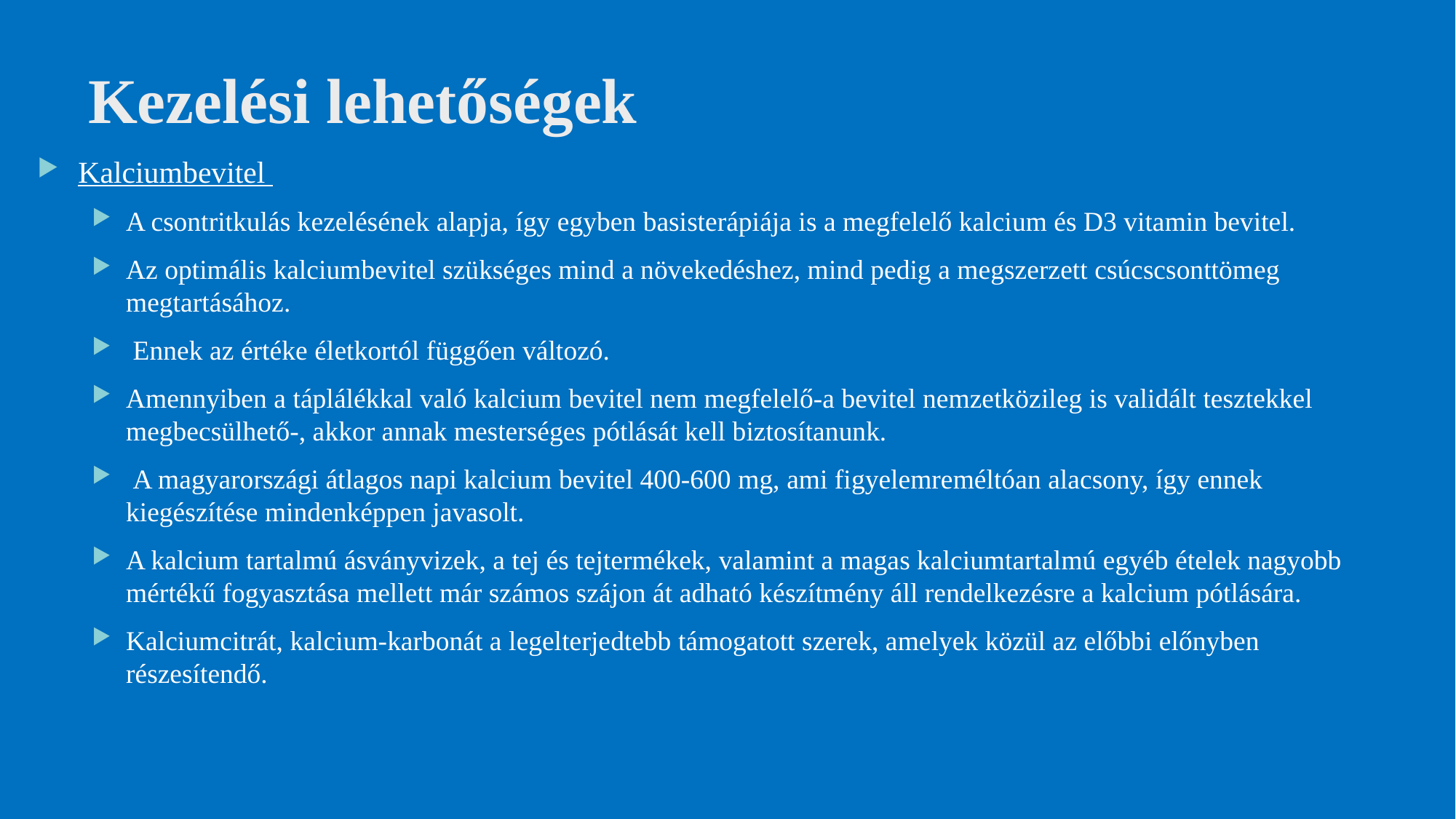

14
# Kezelési lehetőségek
Kalciumbevitel
A csontritkulás kezelésének alapja, így egyben basisterápiája is a megfelelő kalcium és D3 vitamin bevitel.
Az optimális kalciumbevitel szükséges mind a növekedéshez, mind pedig a megszerzett csúcscsonttömeg megtartásához.
 Ennek az értéke életkortól függően változó.
Amennyiben a táplálékkal való kalcium bevitel nem megfelelő-a bevitel nemzetközileg is validált tesztekkel megbecsülhető-, akkor annak mesterséges pótlását kell biztosítanunk.
 A magyarországi átlagos napi kalcium bevitel 400-600 mg, ami figyelemreméltóan alacsony, így ennek kiegészítése mindenképpen javasolt.
A kalcium tartalmú ásványvizek, a tej és tejtermékek, valamint a magas kalciumtartalmú egyéb ételek nagyobb mértékű fogyasztása mellett már számos szájon át adható készítmény áll rendelkezésre a kalcium pótlására.
Kalciumcitrát, kalcium-karbonát a legelterjedtebb támogatott szerek, amelyek közül az előbbi előnyben részesítendő.